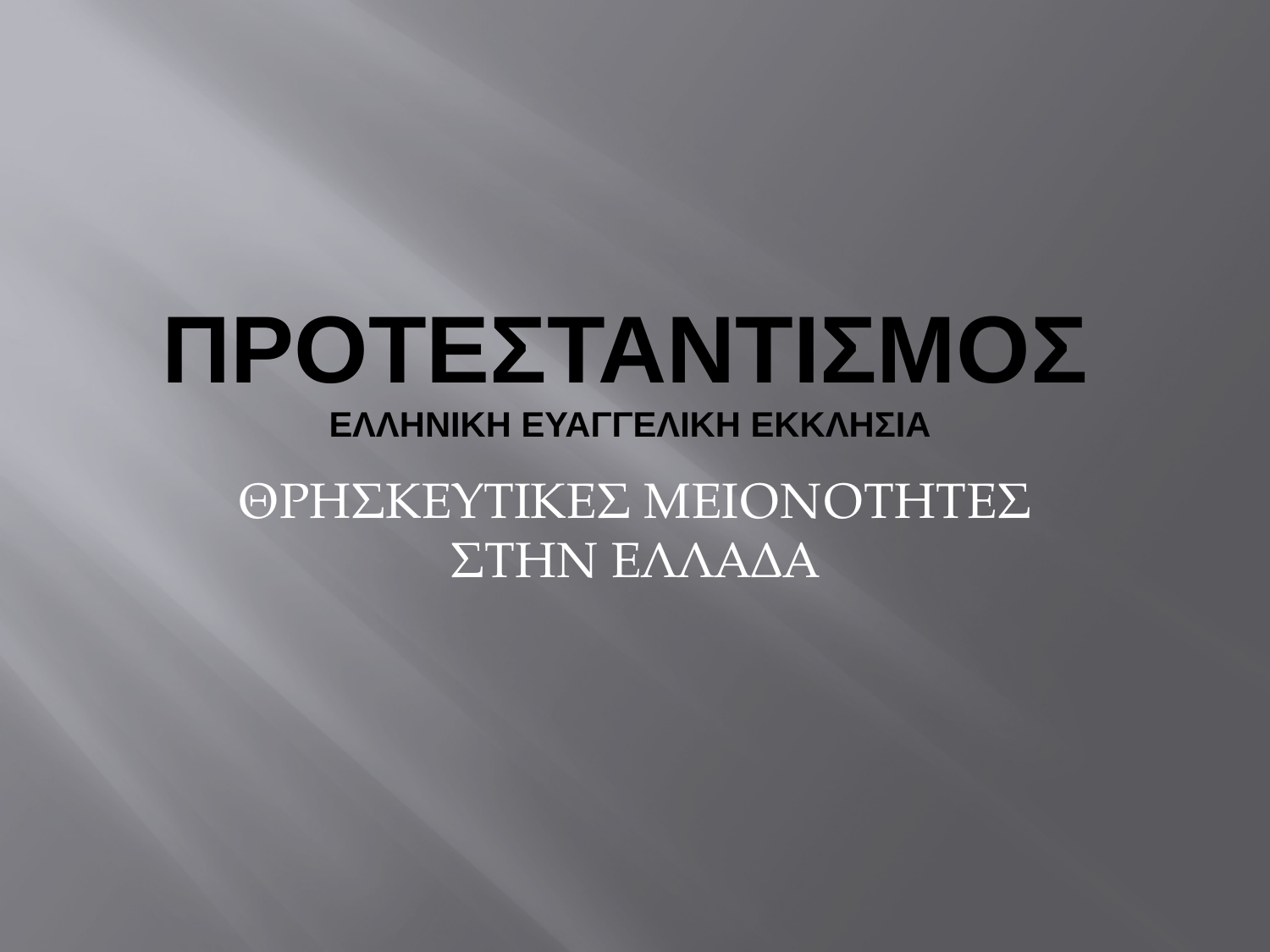

# Προτεσταντισμοσ Ελληνικη Ευαγγελικη εκκλησια
ΘΡΗΣΚΕΥΤΙΚΕΣ ΜΕΙΟΝΟΤΗΤΕΣ ΣΤΗΝ ΕΛΛΑΔΑ